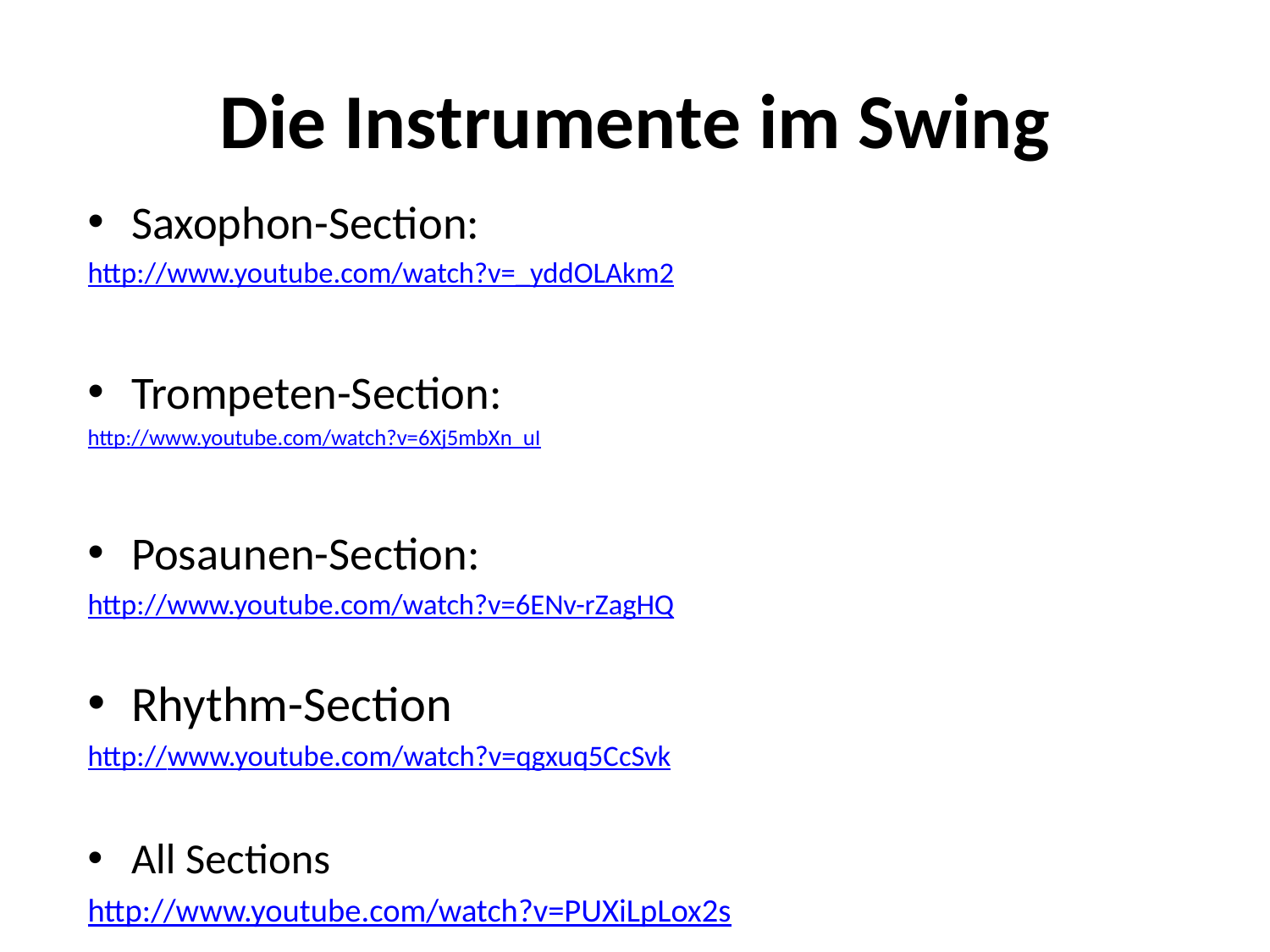

# Die Instrumente im Swing
Saxophon-Section:
http://www.youtube.com/watch?v=_yddOLAkm2

Trompeten-Section:
http://www.youtube.com/watch?v=6Xj5mbXn_uI

Posaunen-Section:
http://www.youtube.com/watch?v=6ENv-rZagHQ

Rhythm-Section
http://www.youtube.com/watch?v=qgxuq5CcSvk

All Sections
http://www.youtube.com/watch?v=PUXiLpLox2s